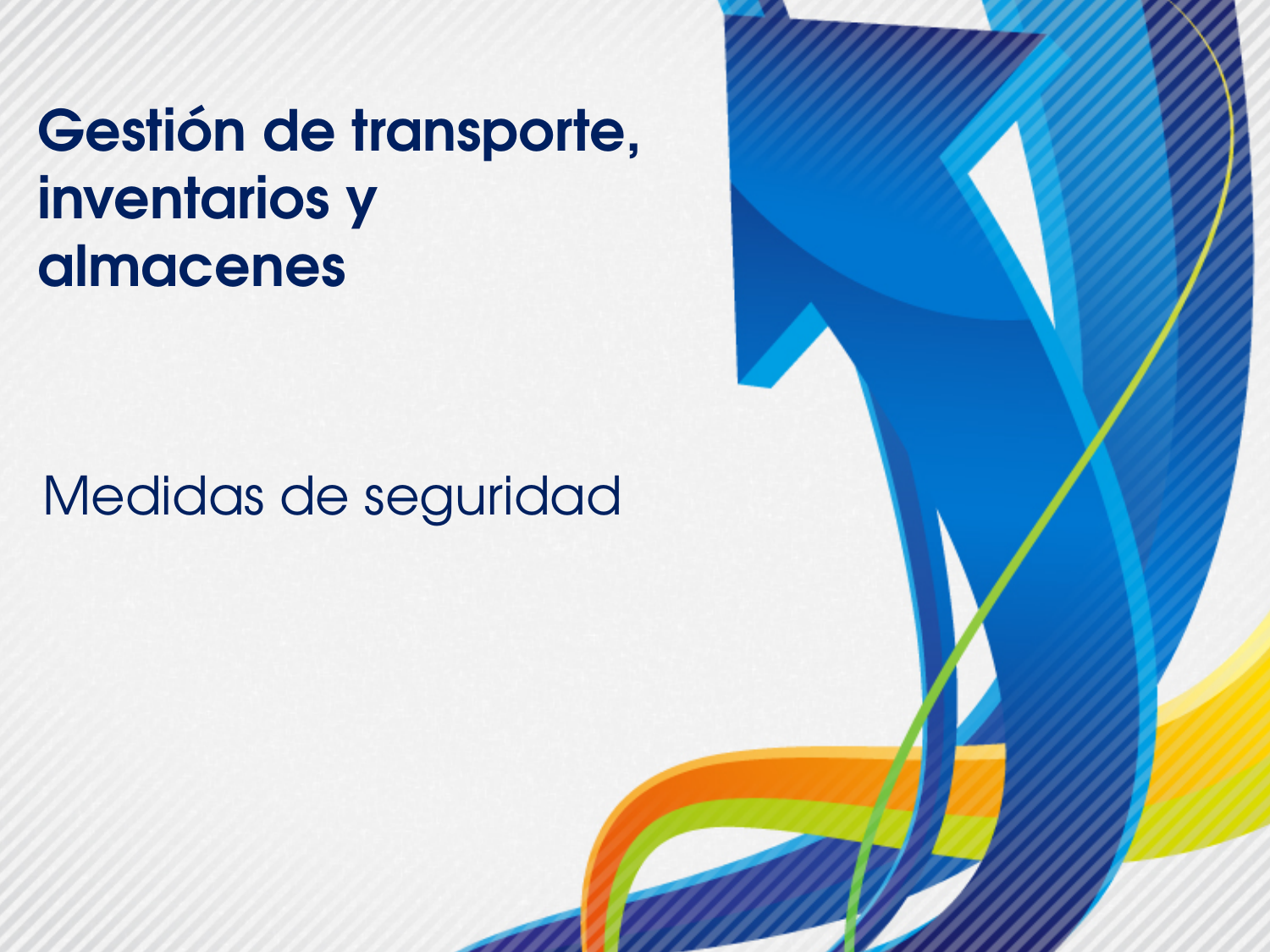

# Gestión de transporte, inventarios y almacenes
Medidas de seguridad